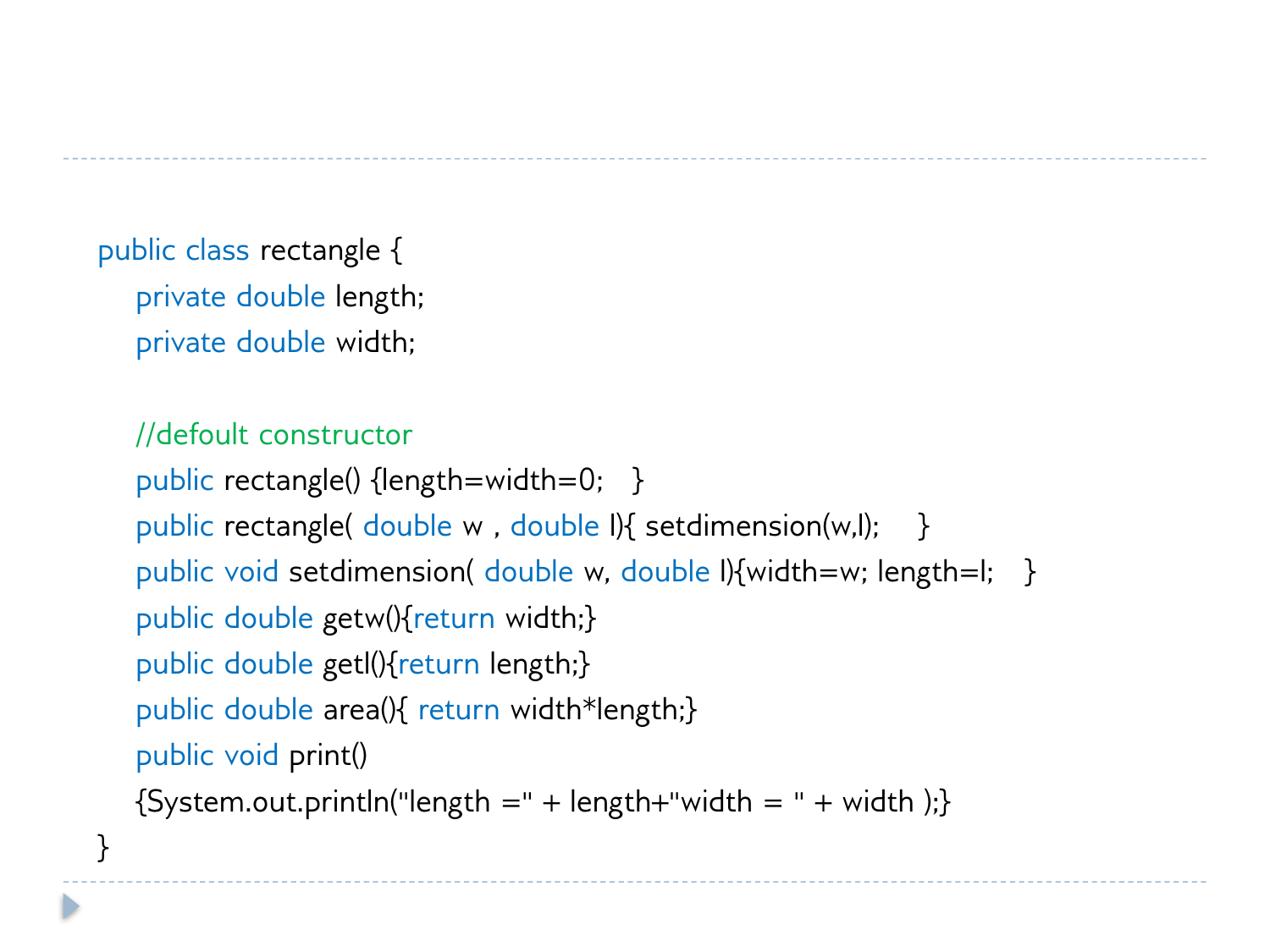

#
public class rectangle {
	private double length;
	private double width;

	//defoult constructor
		public rectangle() {length=width=0;   }
		public rectangle( double w , double l){ setdimension(w,l);    }
		public void setdimension( double w, double l){width=w; length=l;	}
		public double getw(){return width;}
		public double getl(){return length;}
		public double area(){ return width*length;}
		public void print()
		{System.out.println("length =" + length+"width = " + width );}
}